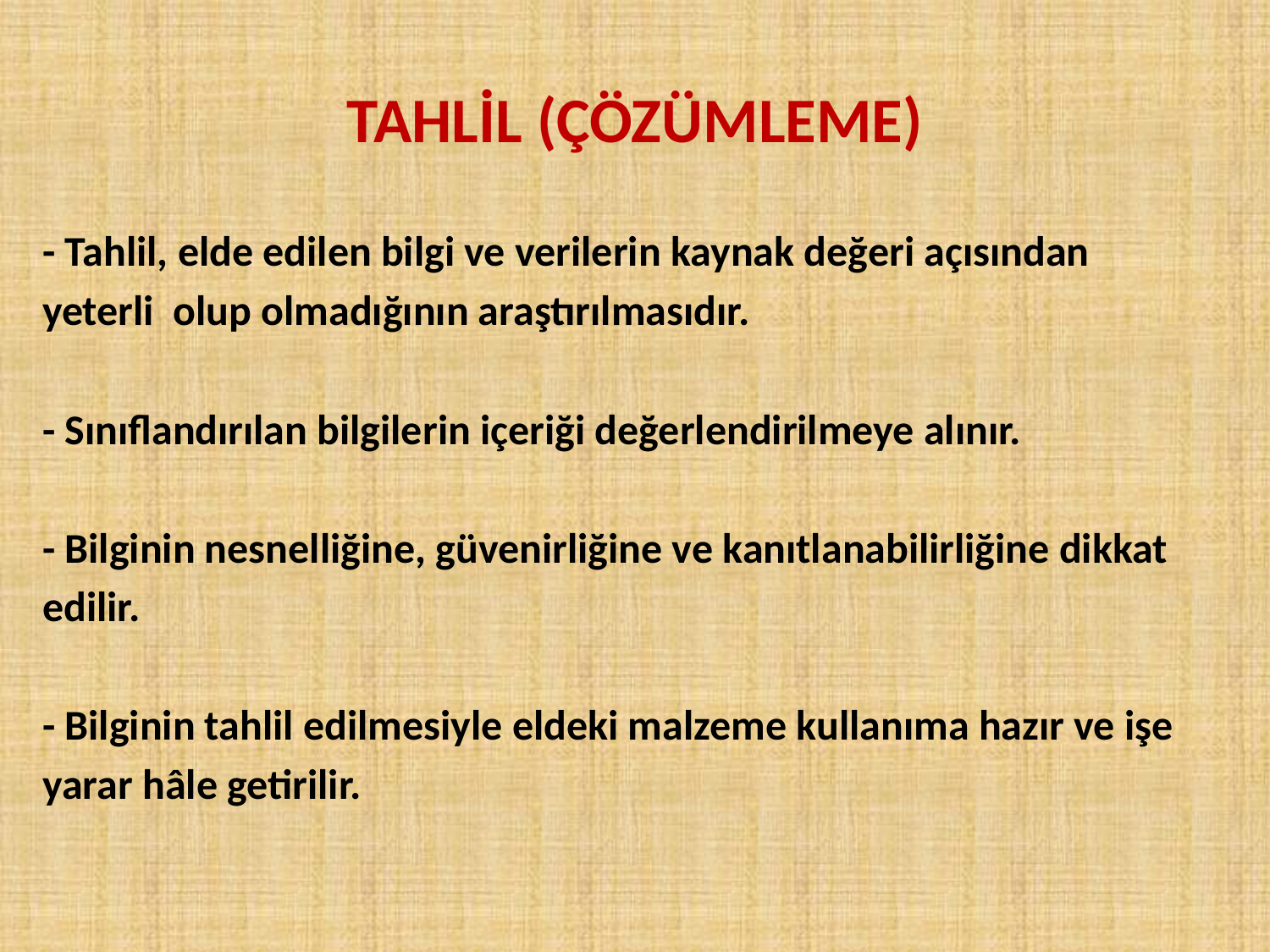

# TAHLİL (ÇÖZÜMLEME)

- Tahlil, elde edilen bilgi ve verilerin kaynak değeri açısından
yeterli  olup olmadığının araştırılmasıdır.

- Sınıflandırılan bilgilerin içeriği değerlendirilmeye alınır.

- Bilginin nesnelliğine, güvenirliğine ve kanıtlanabilirliğine dikkat
edilir.

- Bilginin tahlil edilmesiyle eldeki malzeme kullanıma hazır ve işe
yarar hâle getirilir.